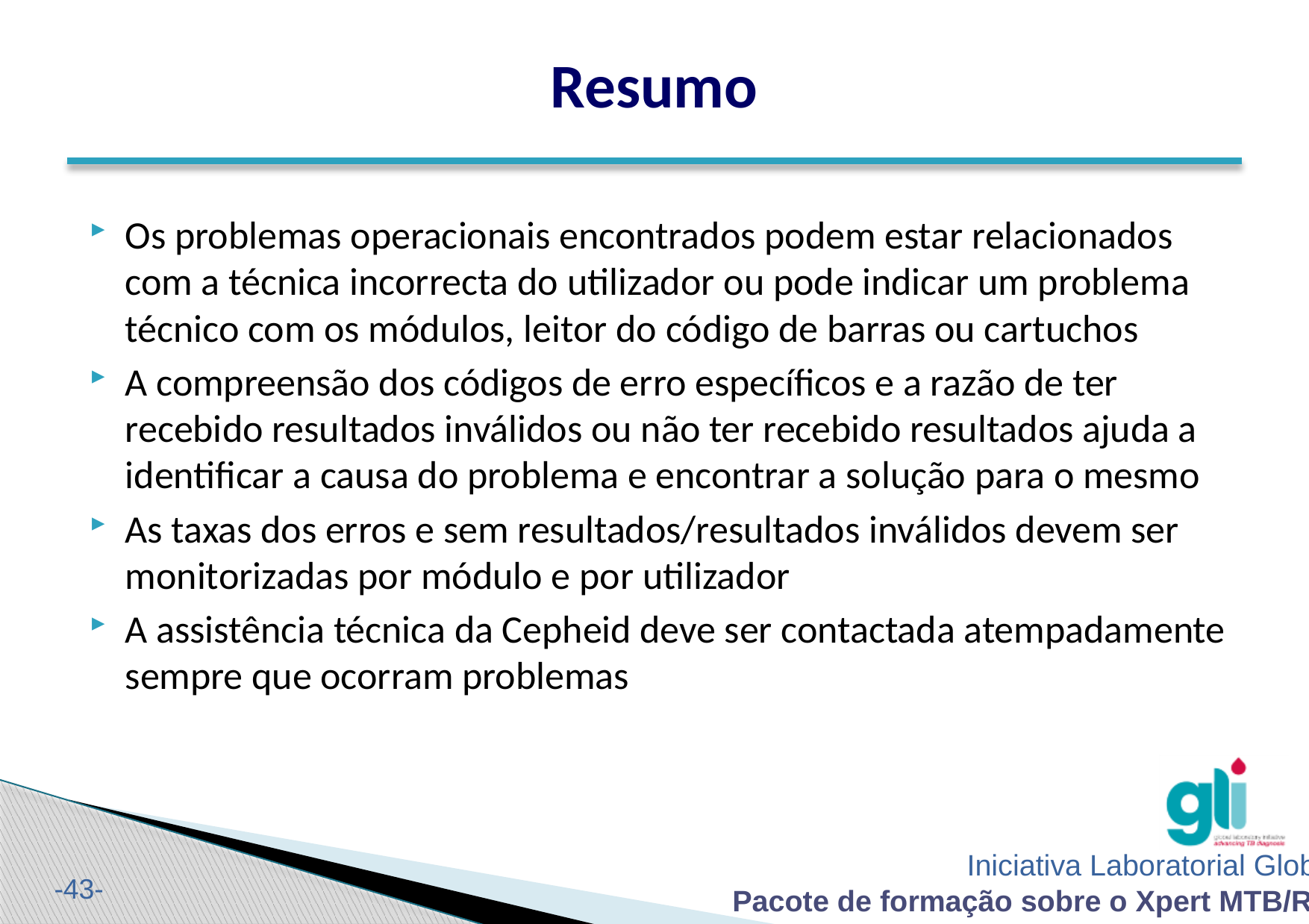

Resumo

Os problemas operacionais encontrados podem estar relacionados com a técnica incorrecta do utilizador ou pode indicar um problema técnico com os módulos, leitor do código de barras ou cartuchos
A compreensão dos códigos de erro específicos e a razão de ter recebido resultados inválidos ou não ter recebido resultados ajuda a identificar a causa do problema e encontrar a solução para o mesmo
As taxas dos erros e sem resultados/resultados inválidos devem ser monitorizadas por módulo e por utilizador
A assistência técnica da Cepheid deve ser contactada atempadamente sempre que ocorram problemas